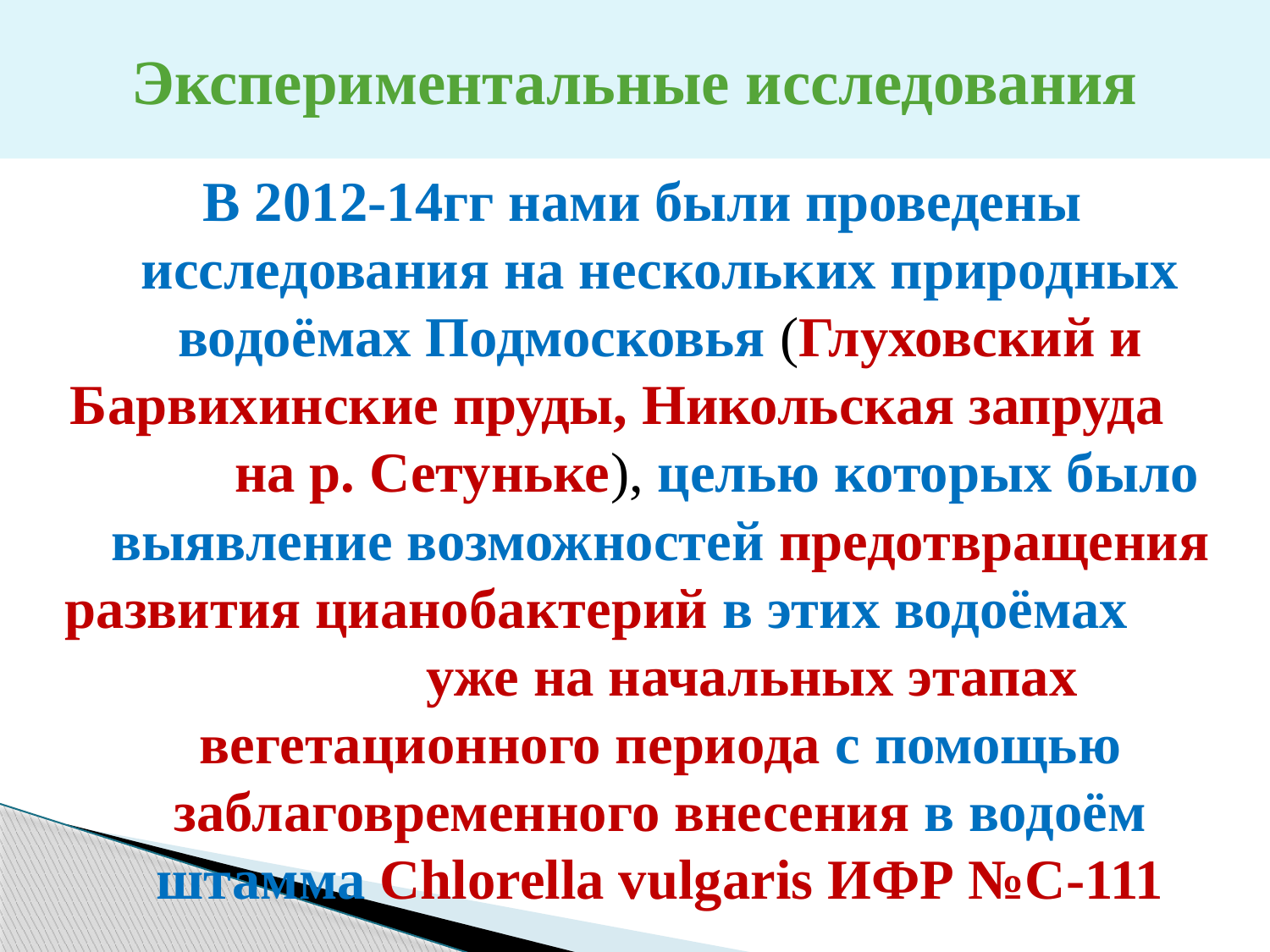

# Экспериментальные исследования
В 2012-14гг нами были проведены исследования на нескольких природных водоёмах Подмосковья (Глуховский и Барвихинские пруды, Никольская запруда               на р. Сетуньке), целью которых было выявление возможностей предотвращения развития цианобактерий в этих водоёмах                       уже на начальных этапах вегетационного периода с помощью заблаговременного внесения в водоём штамма Chlorella vulgaris ИФР №С-111